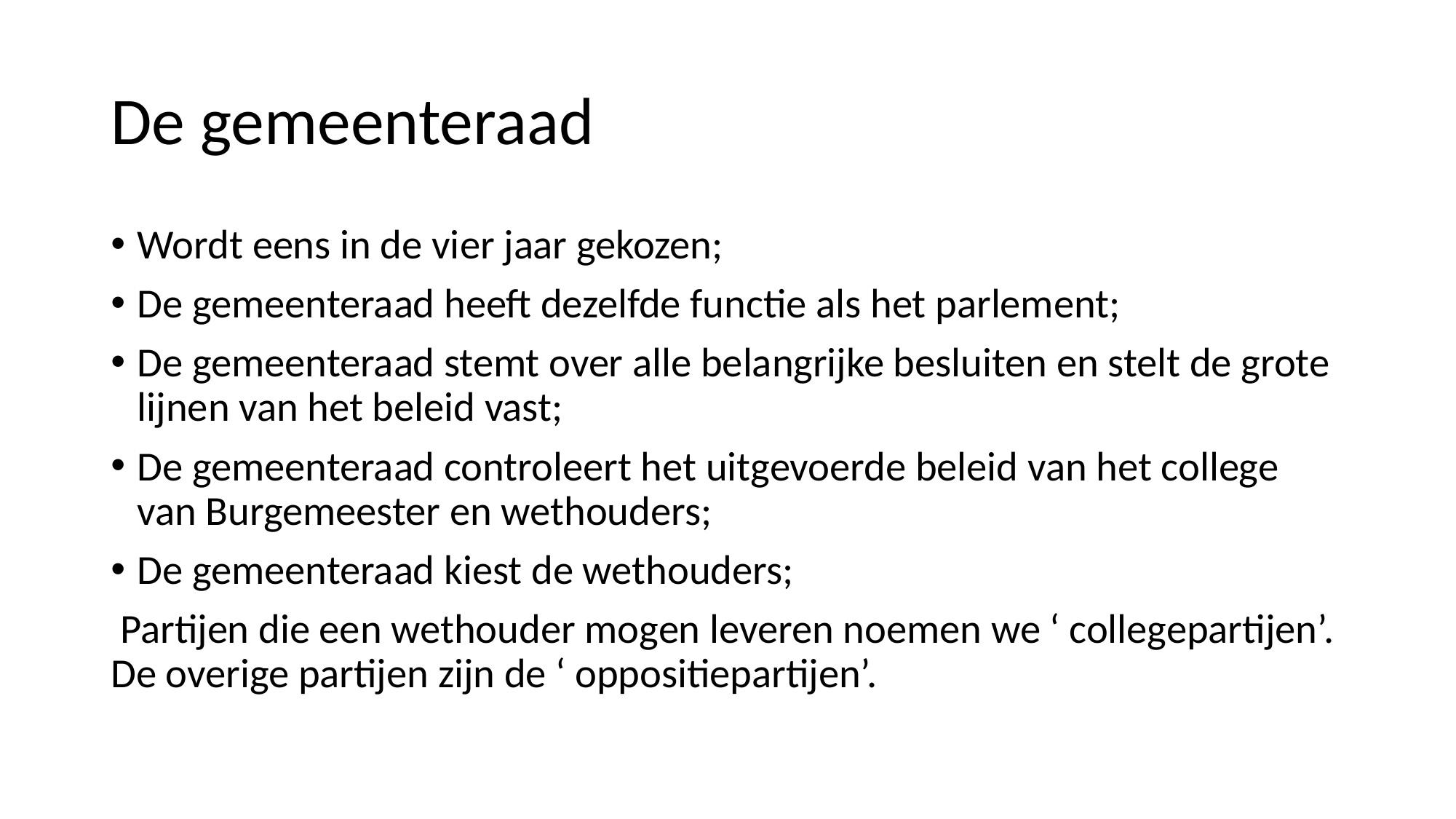

# De gemeenteraad
Wordt eens in de vier jaar gekozen;
De gemeenteraad heeft dezelfde functie als het parlement;
De gemeenteraad stemt over alle belangrijke besluiten en stelt de grote lijnen van het beleid vast;
De gemeenteraad controleert het uitgevoerde beleid van het college van Burgemeester en wethouders;
De gemeenteraad kiest de wethouders;
 Partijen die een wethouder mogen leveren noemen we ‘ collegepartijen’.
De overige partijen zijn de ‘ oppositiepartijen’.